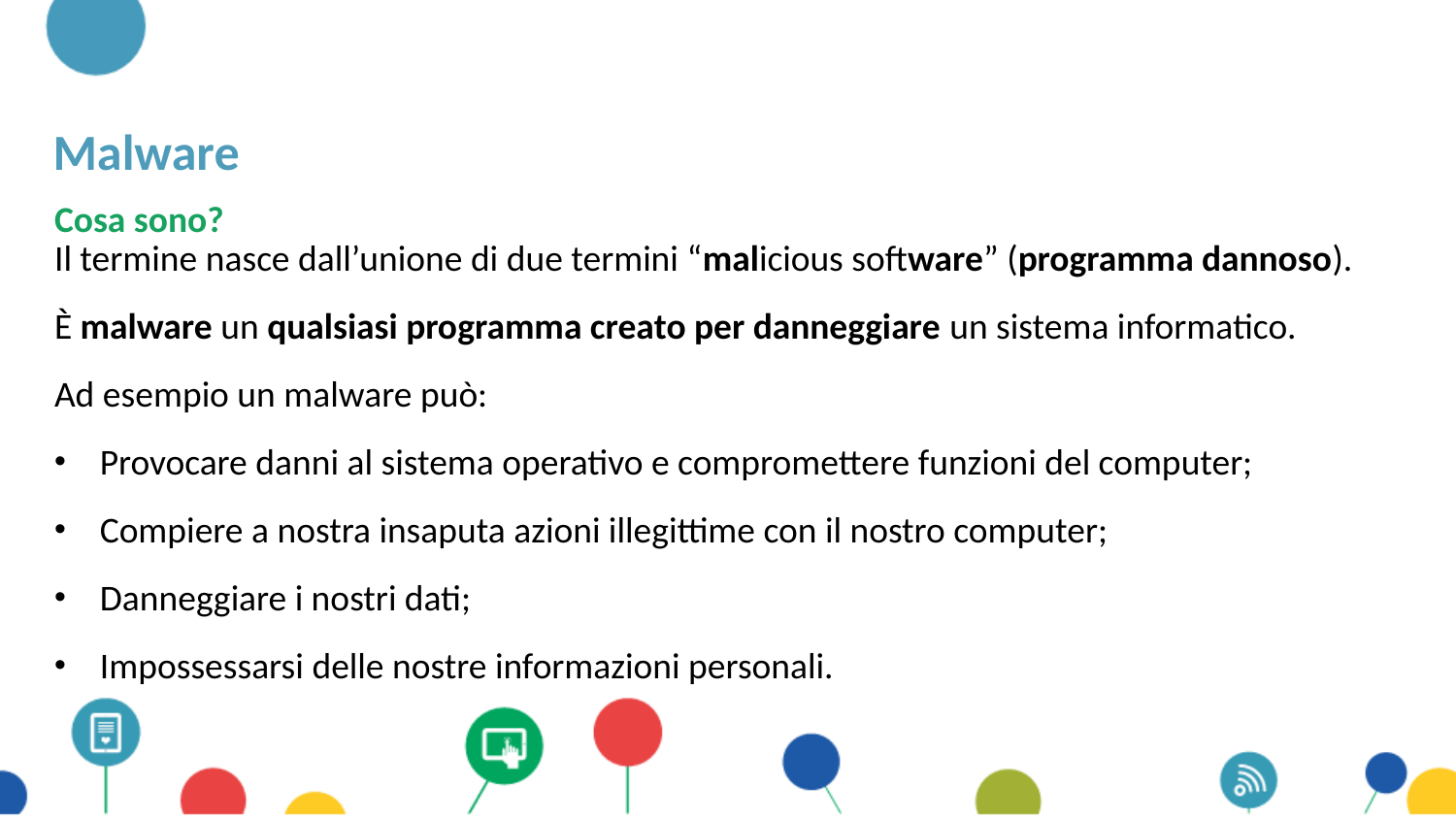

# Malware
Cosa sono?
Il termine nasce dall’unione di due termini “malicious software” (programma dannoso).
È malware un qualsiasi programma creato per danneggiare un sistema informatico.
Ad esempio un malware può:
Provocare danni al sistema operativo e compromettere funzioni del computer;
Compiere a nostra insaputa azioni illegittime con il nostro computer;
Danneggiare i nostri dati;
Impossessarsi delle nostre informazioni personali.